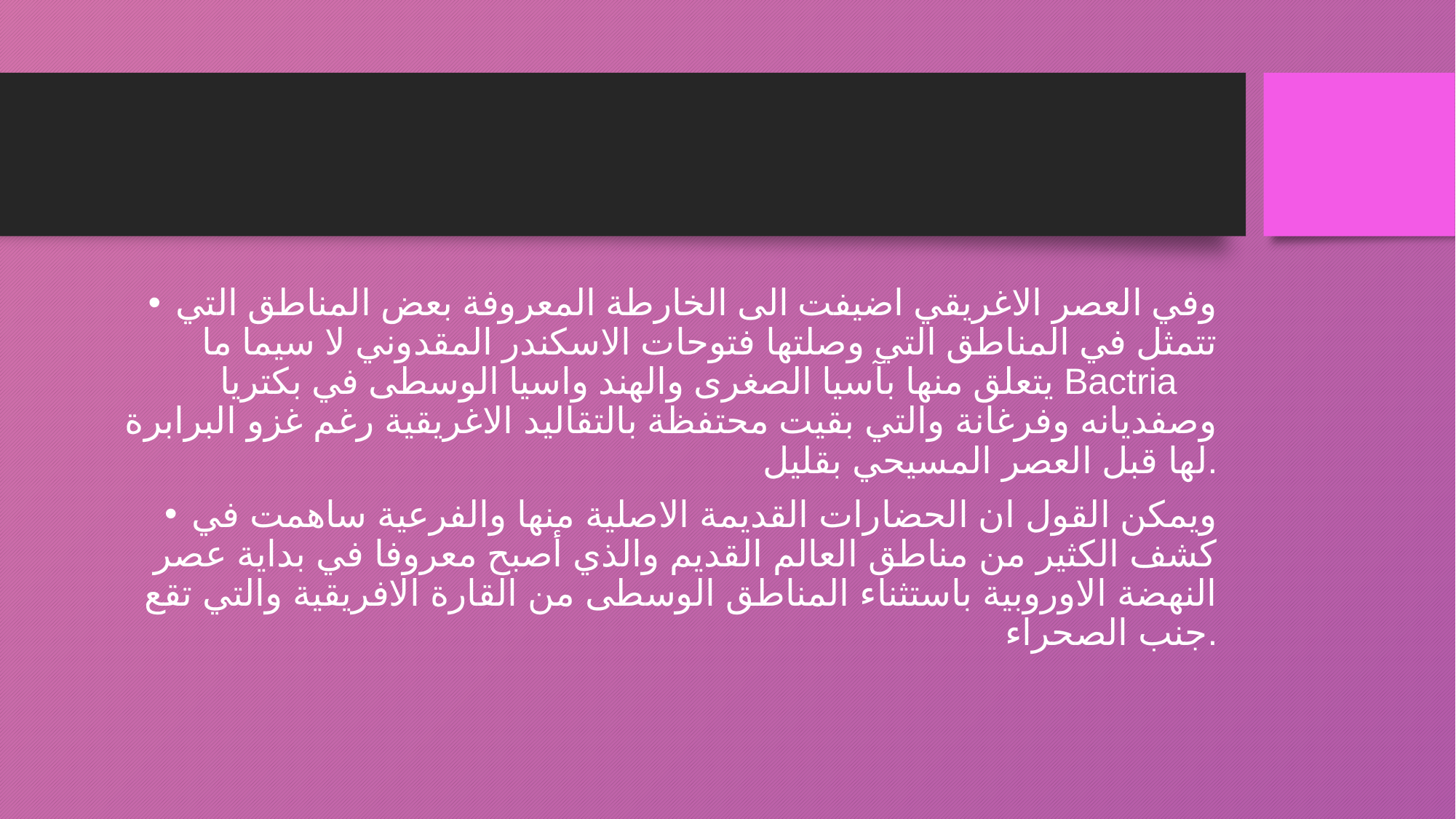

وفي العصر الاغريقي اضيفت الى الخارطة المعروفة بعض المناطق التي تتمثل في المناطق التي وصلتها فتوحات الاسكندر المقدوني لا سيما ما يتعلق منها بآسيا الصغرى والهند واسيا الوسطى في بكتريا Bactria     وصفديانه وفرغانة والتي بقيت محتفظة بالتقاليد الاغريقية رغم غزو البرابرة لها قبل العصر المسيحي بقليل.
ويمكن القول ان الحضارات القديمة الاصلية منها والفرعية ساهمت في كشف الكثير من مناطق العالم القديم والذي أصبح معروفا في بداية عصر النهضة الاوروبية باستثناء المناطق الوسطى من القارة الافريقية والتي تقع جنب الصحراء.